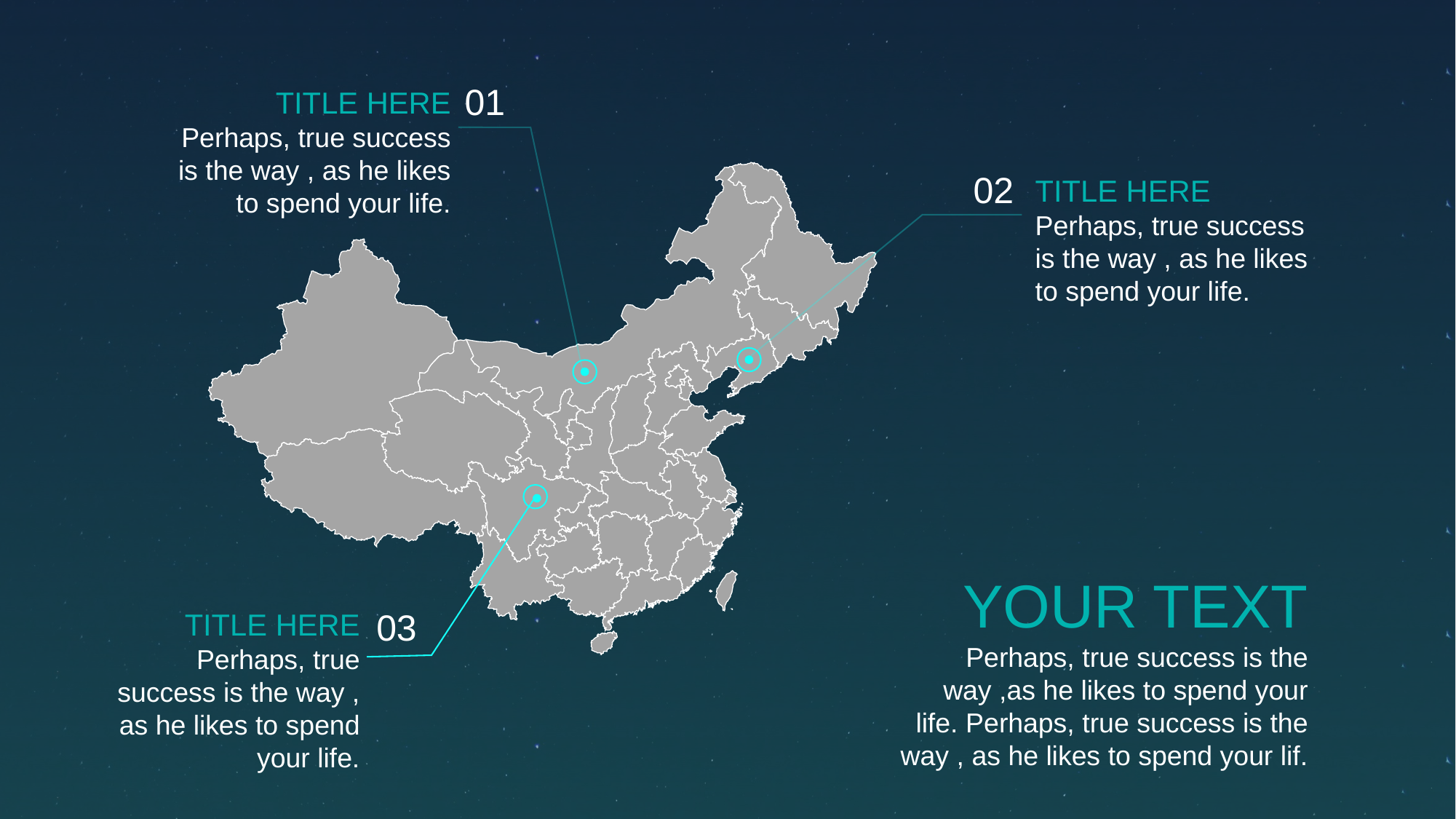

01
TITLE HERE
Perhaps, true success is the way , as he likes to spend your life.

02

TITLE HERE
Perhaps, true success is the way , as he likes to spend your life.

YOUR TEXT
Perhaps, true success is the way ,as he likes to spend your life. Perhaps, true success is the way , as he likes to spend your lif.

03
TITLE HERE
Perhaps, true success is the way , as he likes to spend your life.